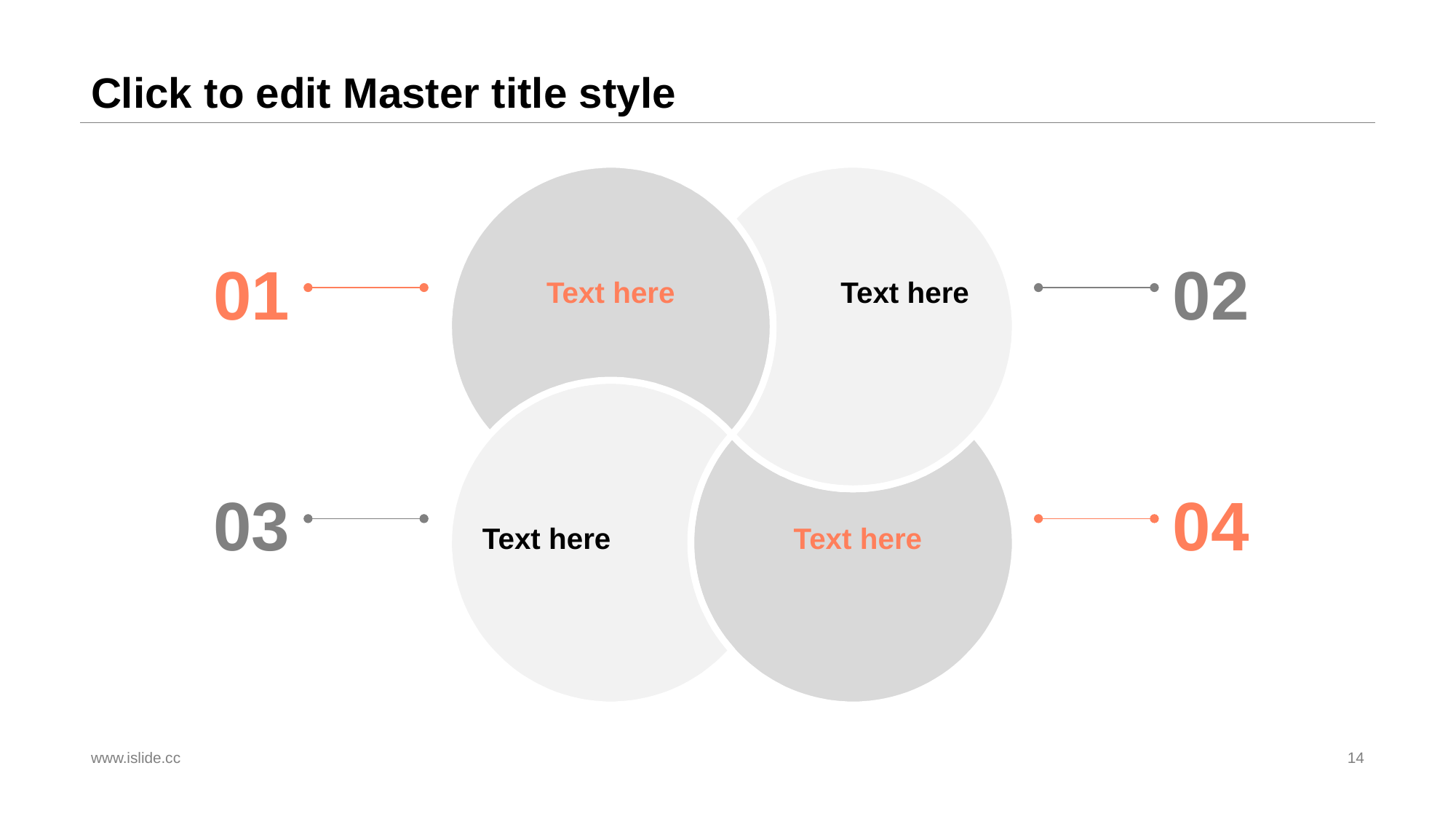

# Click to edit Master title style

01
02
Text here
Text here

03
04
Text here
Text here
www.islide.cc
14